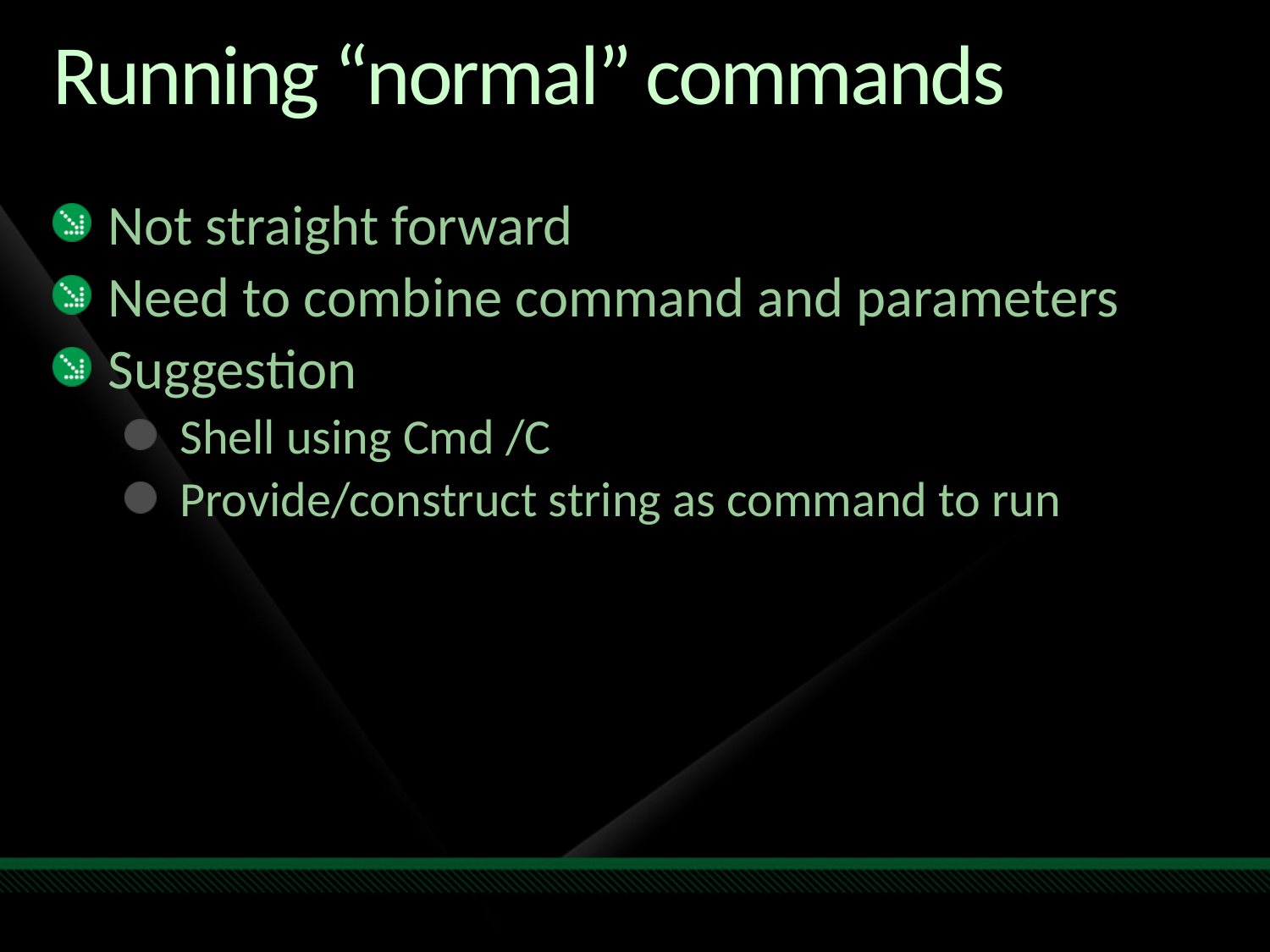

# Running “normal” commands
Not straight forward
Need to combine command and parameters
Suggestion
Shell using Cmd /C
Provide/construct string as command to run